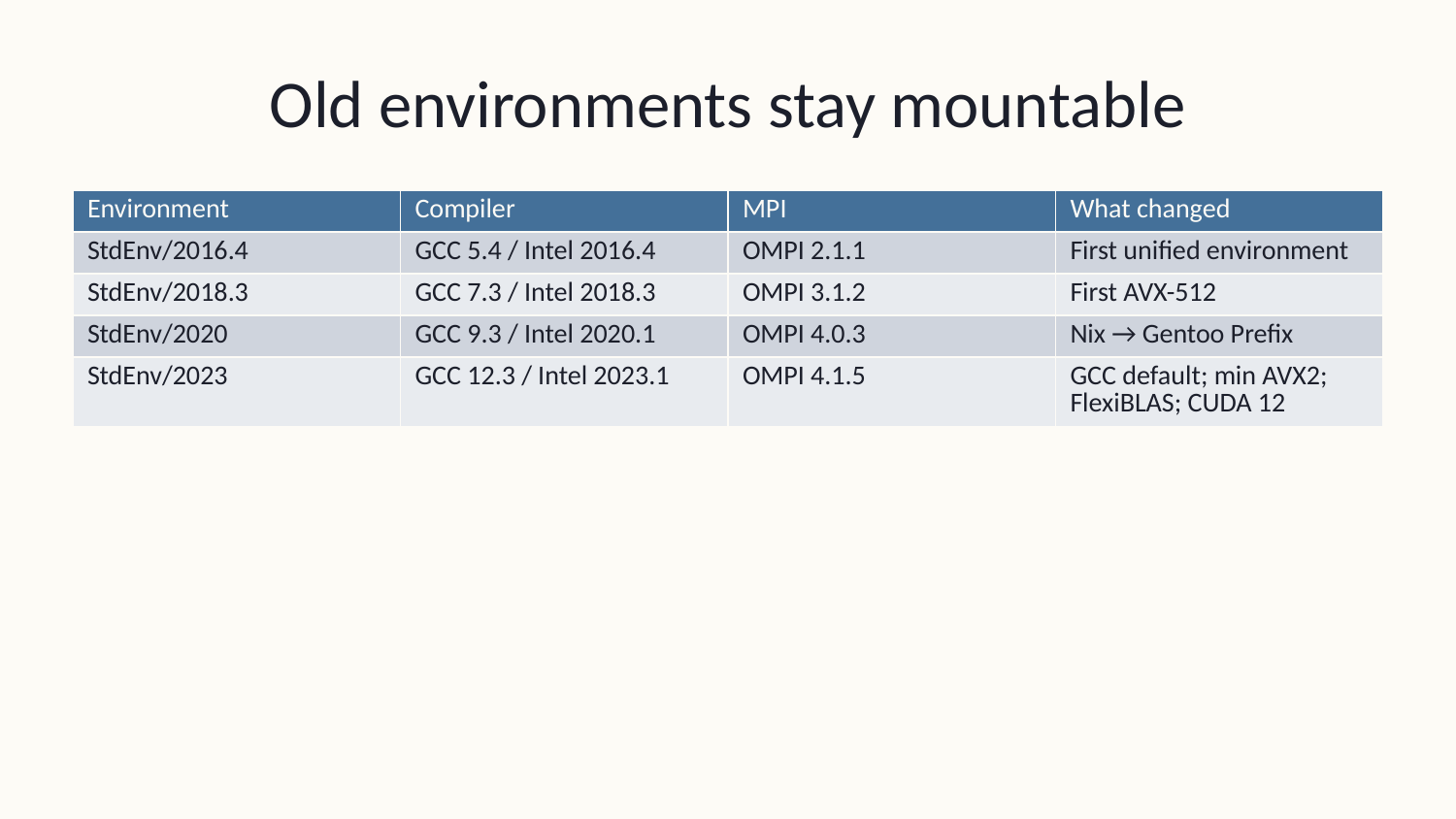

# Old environments stay mountable
| Environment | Compiler | MPI | What changed |
| --- | --- | --- | --- |
| StdEnv/2016.4 | GCC 5.4 / Intel 2016.4 | OMPI 2.1.1 | First unified environment |
| StdEnv/2018.3 | GCC 7.3 / Intel 2018.3 | OMPI 3.1.2 | First AVX-512 |
| StdEnv/2020 | GCC 9.3 / Intel 2020.1 | OMPI 4.0.3 | Nix → Gentoo Prefix |
| StdEnv/2023 | GCC 12.3 / Intel 2023.1 | OMPI 4.1.5 | GCC default; min AVX2; FlexiBLAS; CUDA 12 |